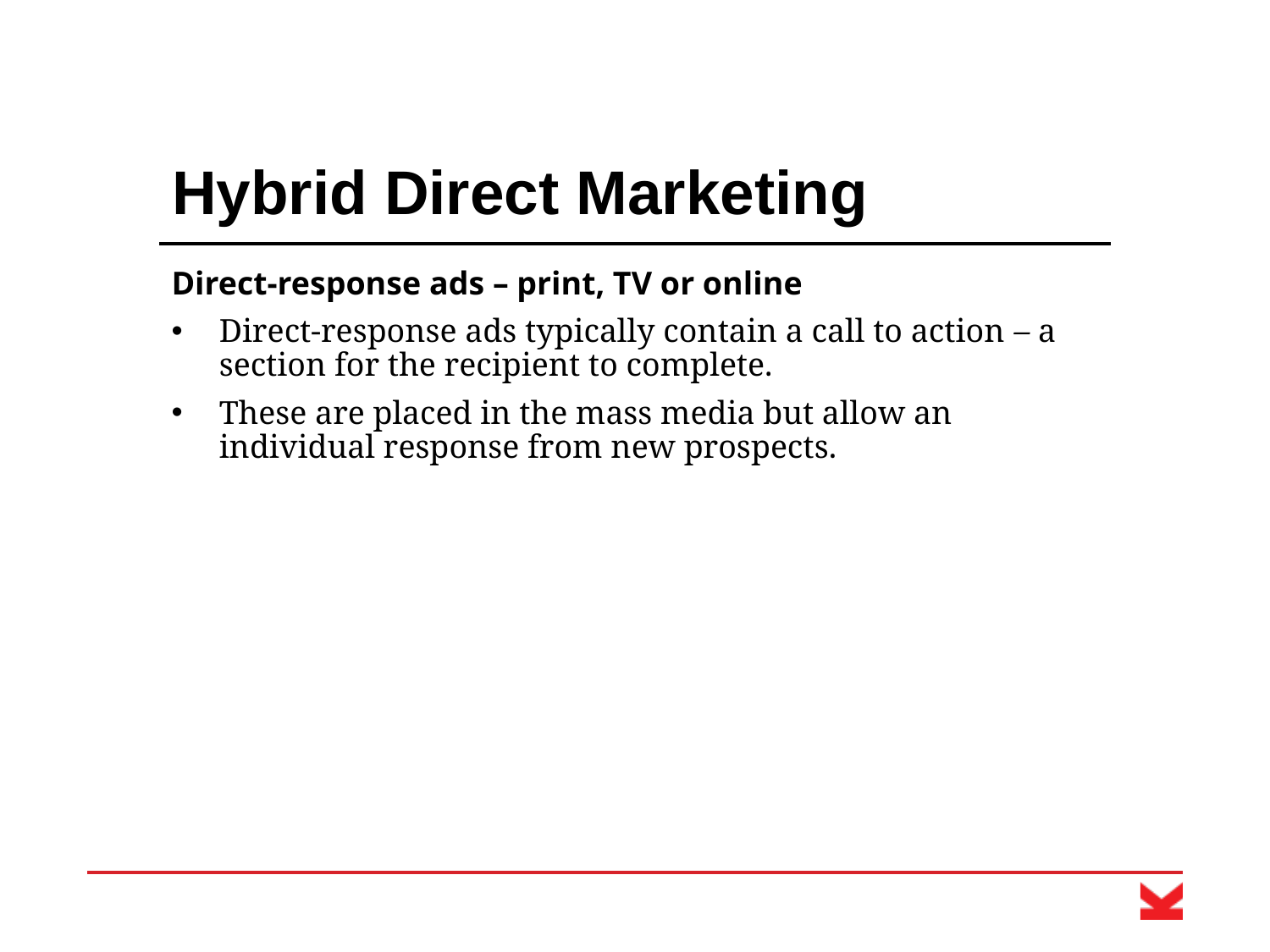

# Hybrid Direct Marketing
Direct-response ads – print, TV or online
Direct-response ads typically contain a call to action – a section for the recipient to complete.
These are placed in the mass media but allow an individual response from new prospects.